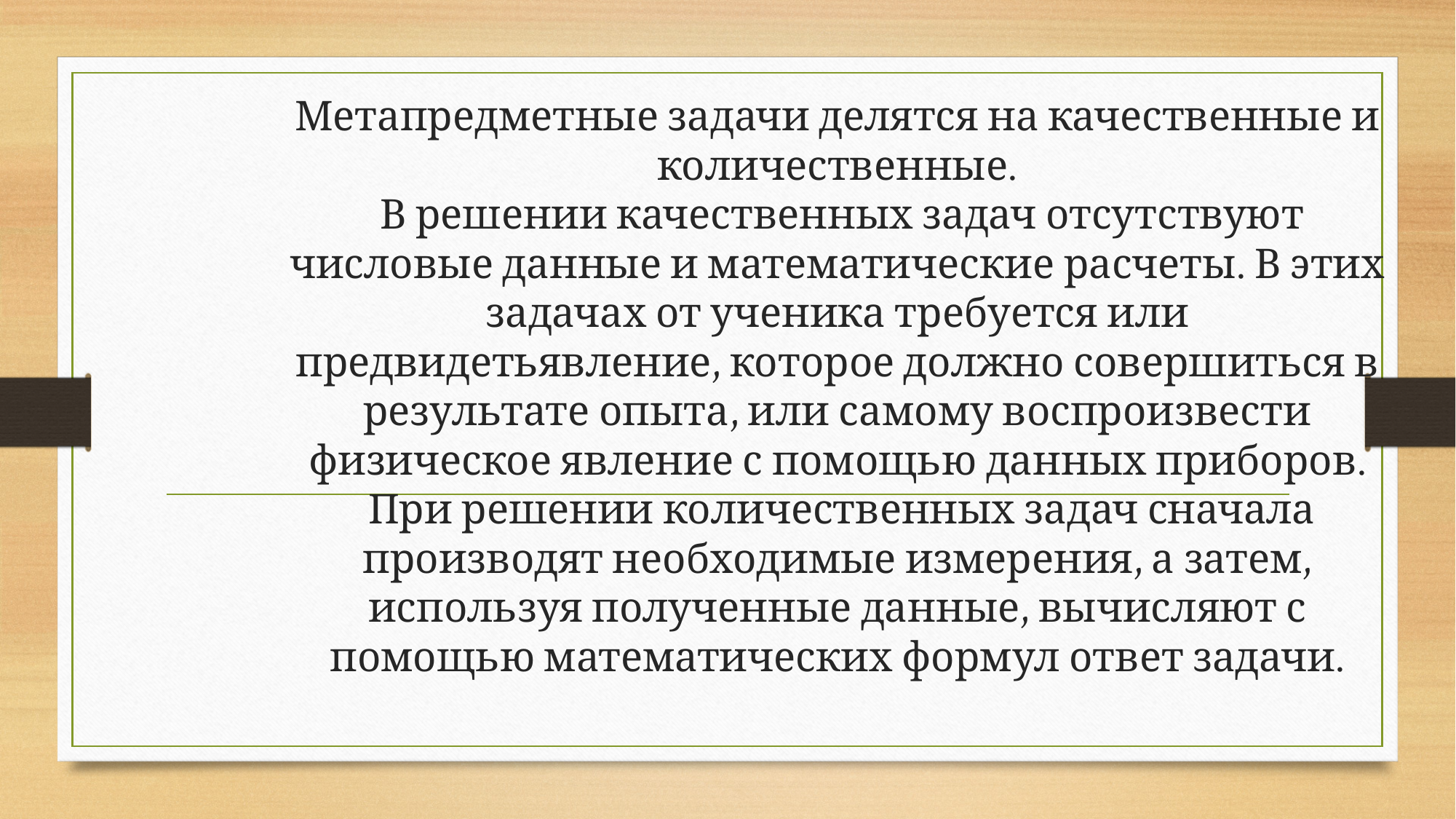

# Метапредметные задачи делятся на качественные и количественные. В решении качественных задач отсутствуют числовые данные и математические расчеты. В этих задачах от ученика требуется или предвидетьявление, которое должно совершиться в результате опыта, или самому воспроизвести физическое явление с помощью данных приборов. При решении количественных задач сначала производят необходимые измерения, а затем, используя полученные данные, вычисляют с помощью математических формул ответ задачи.